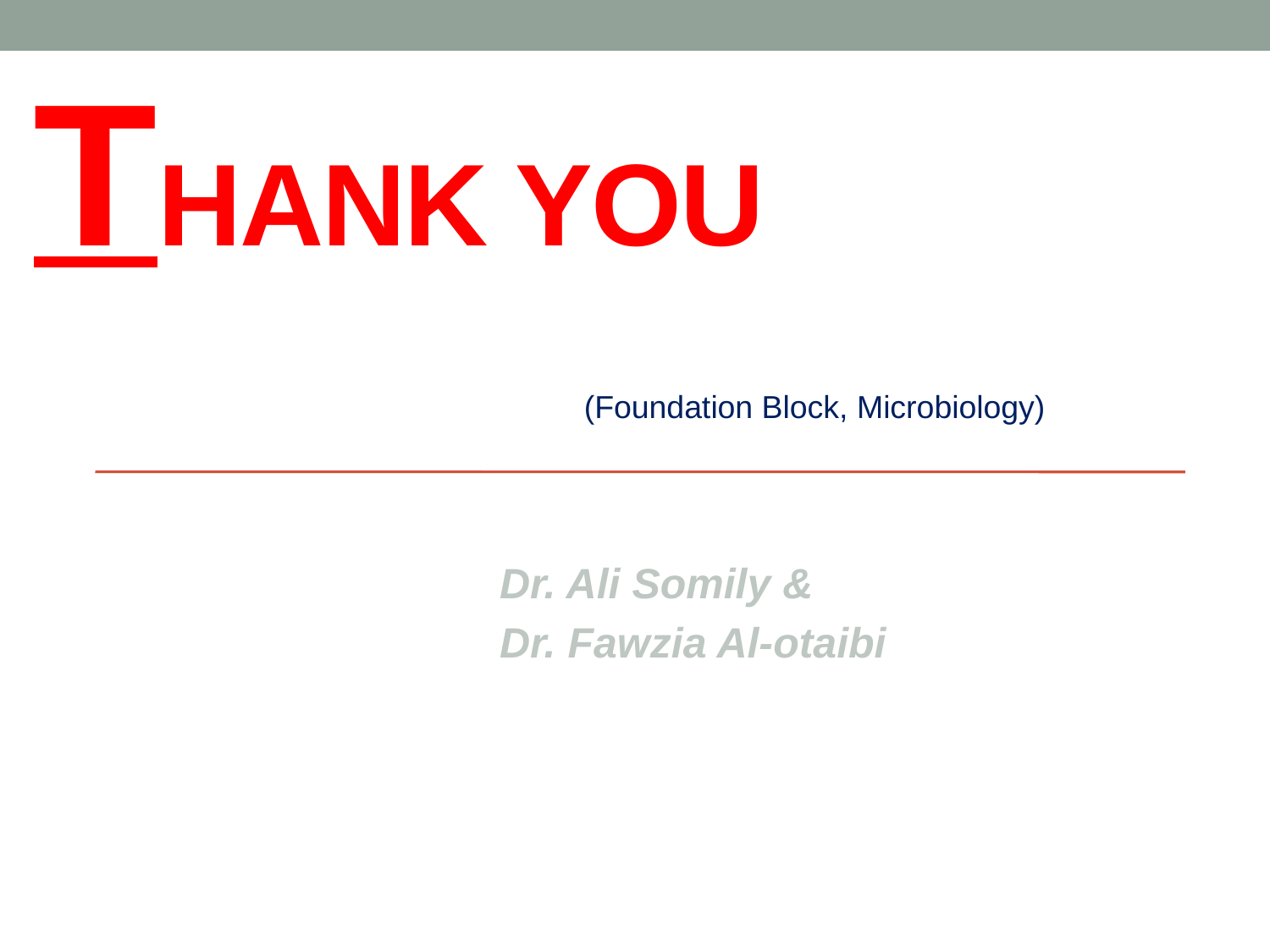

# Thank You
(Foundation Block, Microbiology)
Dr. Ali Somily &
Dr. Fawzia Al-otaibi